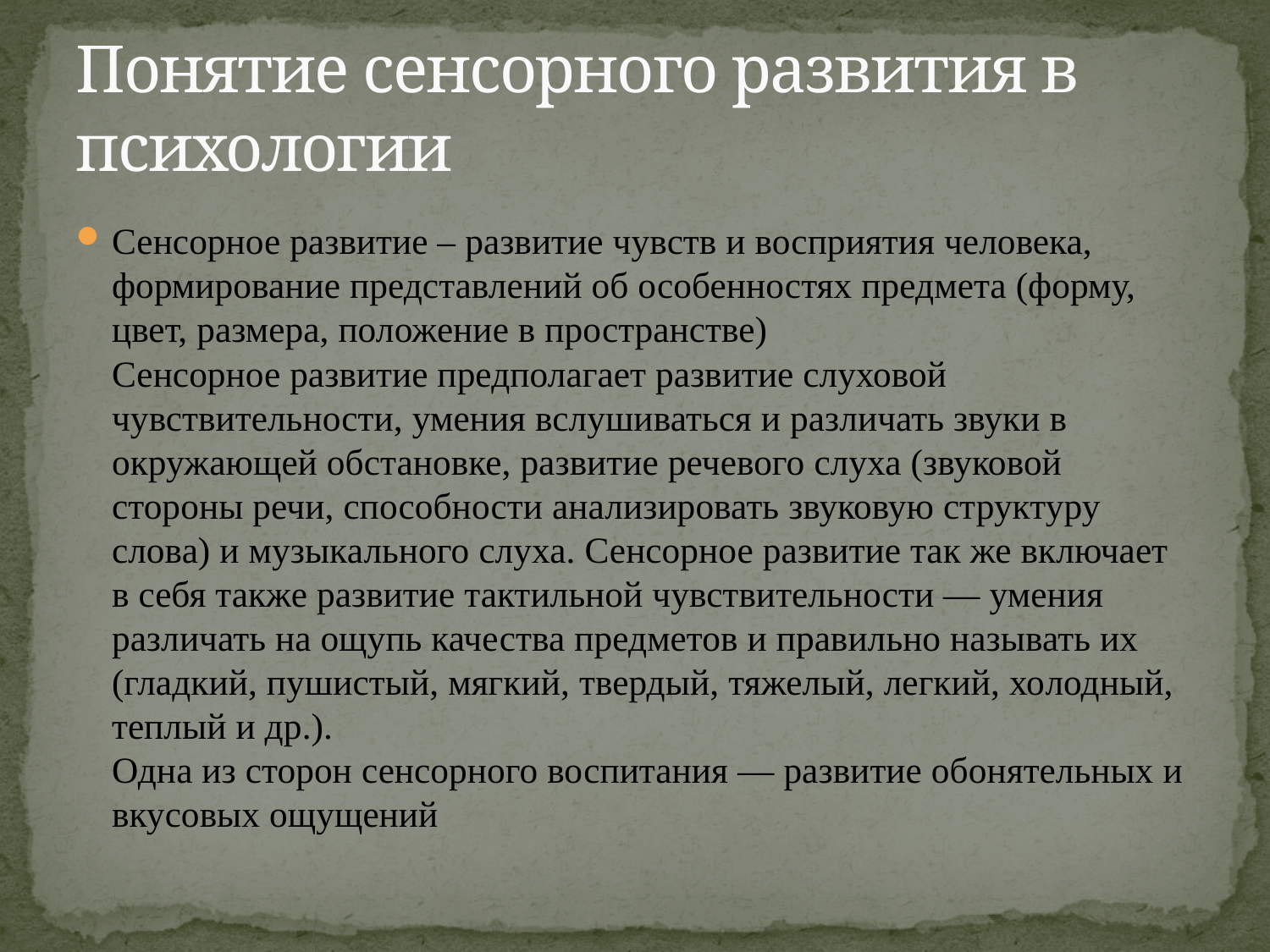

# Понятие сенсорного развития в психологии
Сенсорное развитие – развитие чувств и восприятия человека, формирование представлений об особенностях предмета (форму, цвет, размера, положение в пространстве)
Сенсорное развитие предполагает развитие слуховой чувствительности, умения вслушиваться и различать звуки в окружающей обстановке, развитие речевого слуха (звуковой стороны речи, способности анализировать звуковую структуру слова) и музыкального слуха. Сенсорное развитие так же включает в себя также развитие тактильной чувствительности — умения различать на ощупь качества предметов и правильно называть их (гладкий, пушистый, мягкий, твердый, тяжелый, легкий, хо­лодный, теплый и др.).
Одна из сторон сенсорного воспитания — развитие обонятельных и вкусовых ощущений